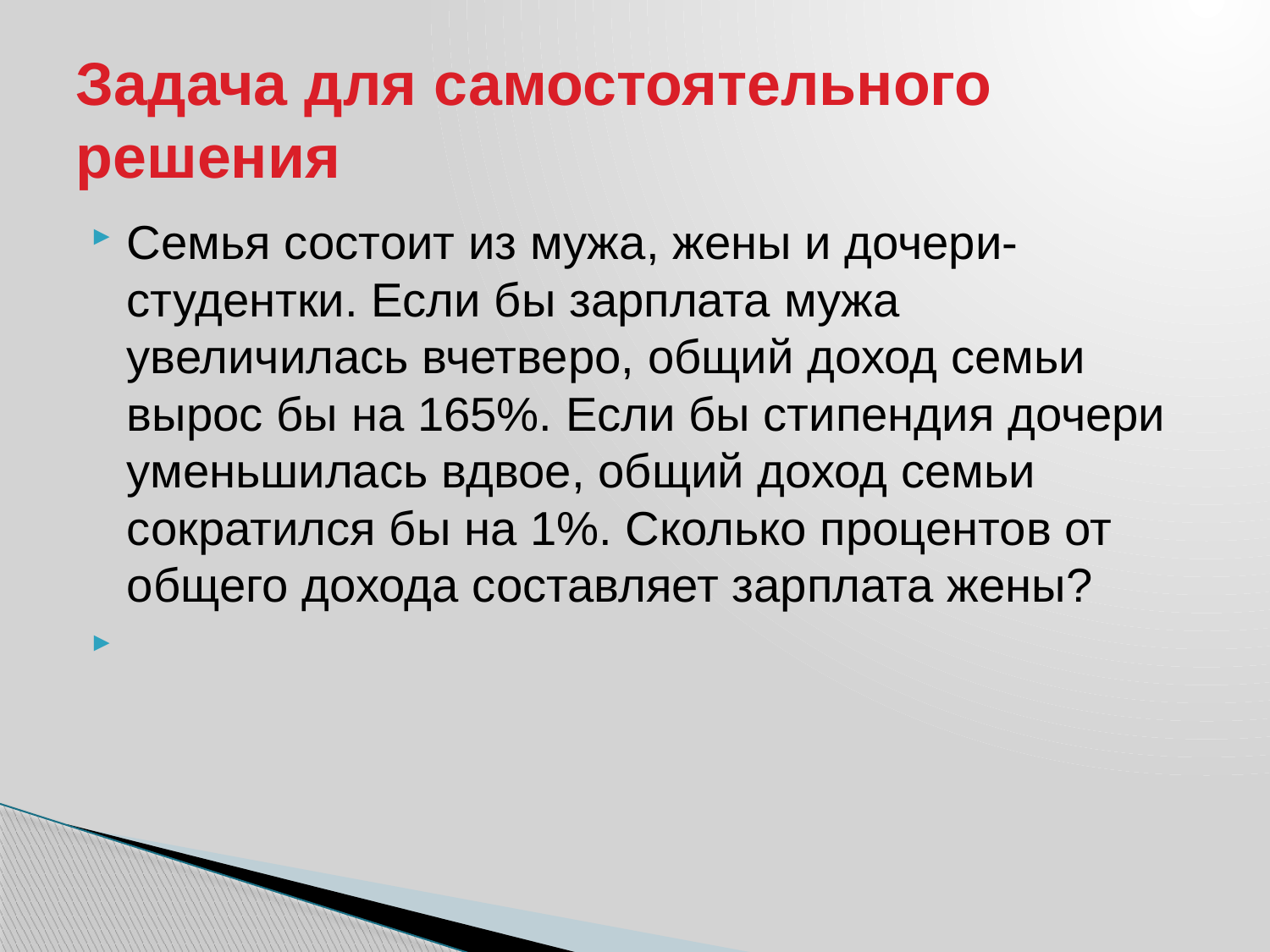

# Задача для самостоятельного решения
Семья состоит из мужа, жены и дочери-студентки. Если бы зарплата мужа увеличилась вчетверо, общий доход семьи вырос бы на 165%. Если бы стипендия дочери уменьшилась вдвое, общий доход семьи сократился бы на 1%. Сколько процентов от общего дохода составляет зарплата жены?